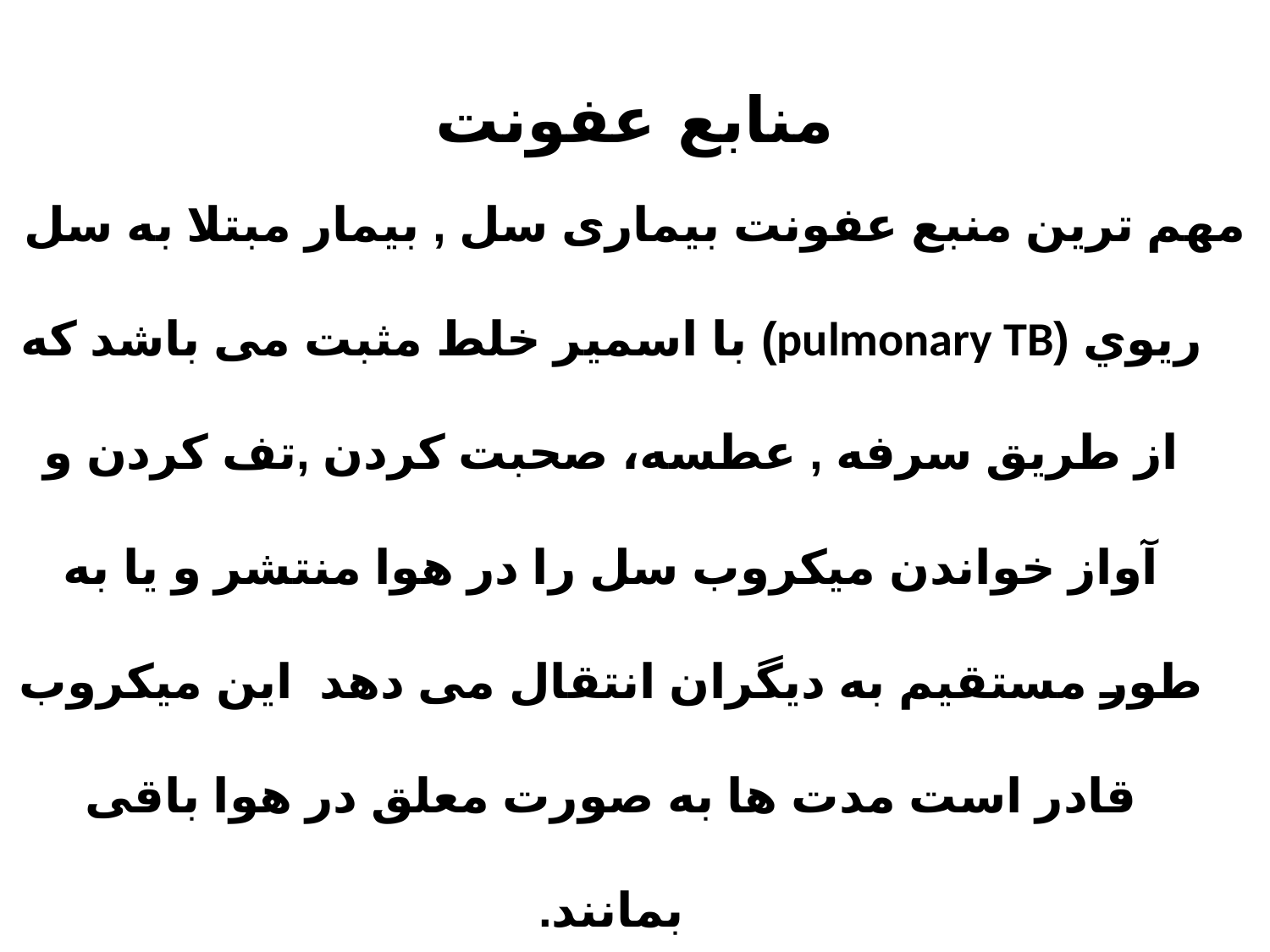

# منابع عفونت
مهم ترین منبع عفونت بیماری سل , بیمار مبتلا به سل ریوي (pulmonary TB) با اسمیر خلط مثبت می باشد که از طریق سرفه , عطسه، صحبت کردن ,تف کردن و آواز خواندن میکروب سل را در هوا منتشر و یا به طور مستقیم به دیگران انتقال می دهد  این میکروب قادر است مدت ها به صورت معلق در هوا باقی بمانند.